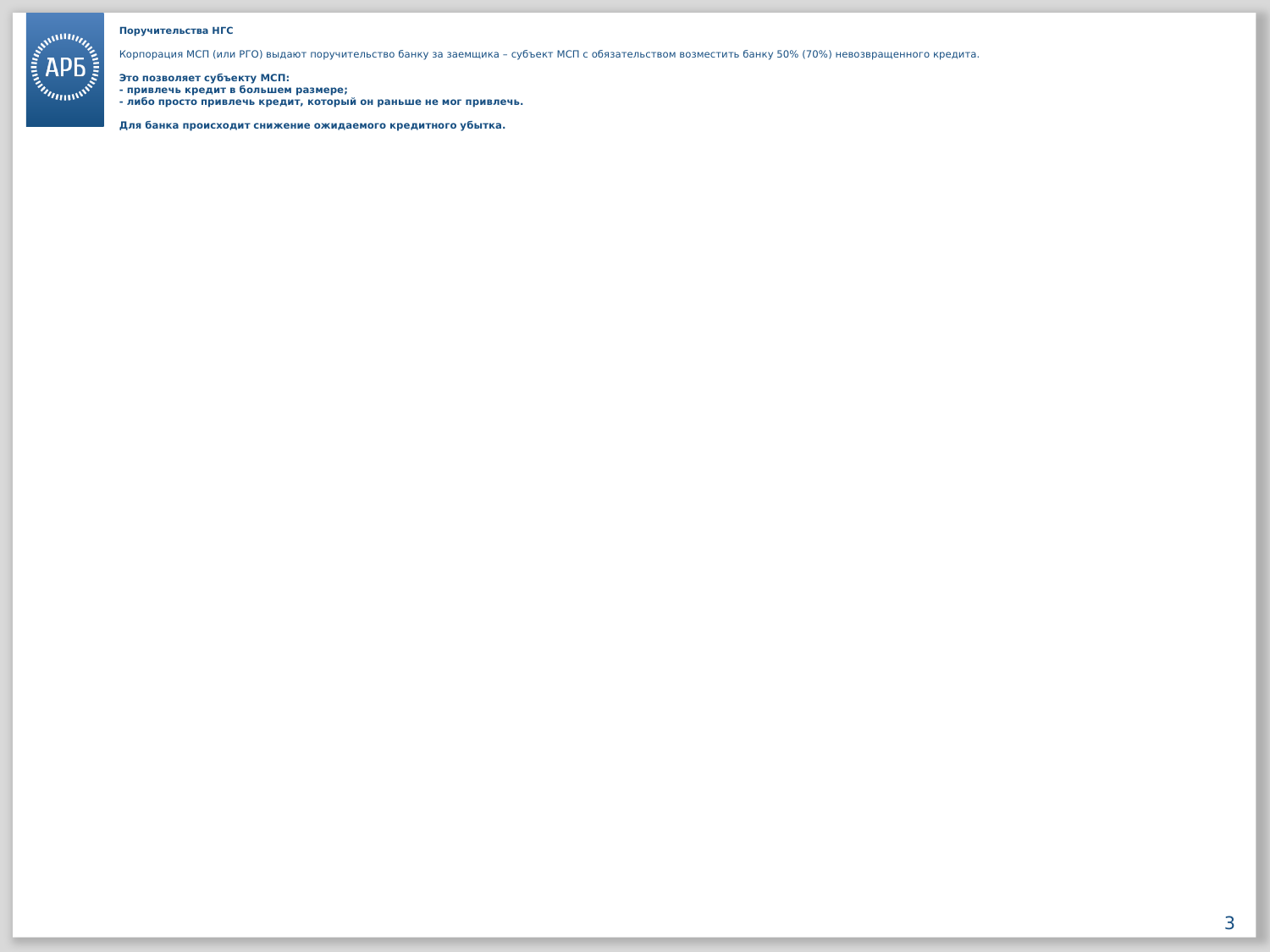

# Поручительства НГС Корпорация МСП (или РГО) выдают поручительство банку за заемщика – субъект МСП с обязательством возместить банку 50% (70%) невозвращенного кредита. Это позволяет субъекту МСП: - привлечь кредит в большем размере; - либо просто привлечь кредит, который он раньше не мог привлечь. Для банка происходит снижение ожидаемого кредитного убытка.

3